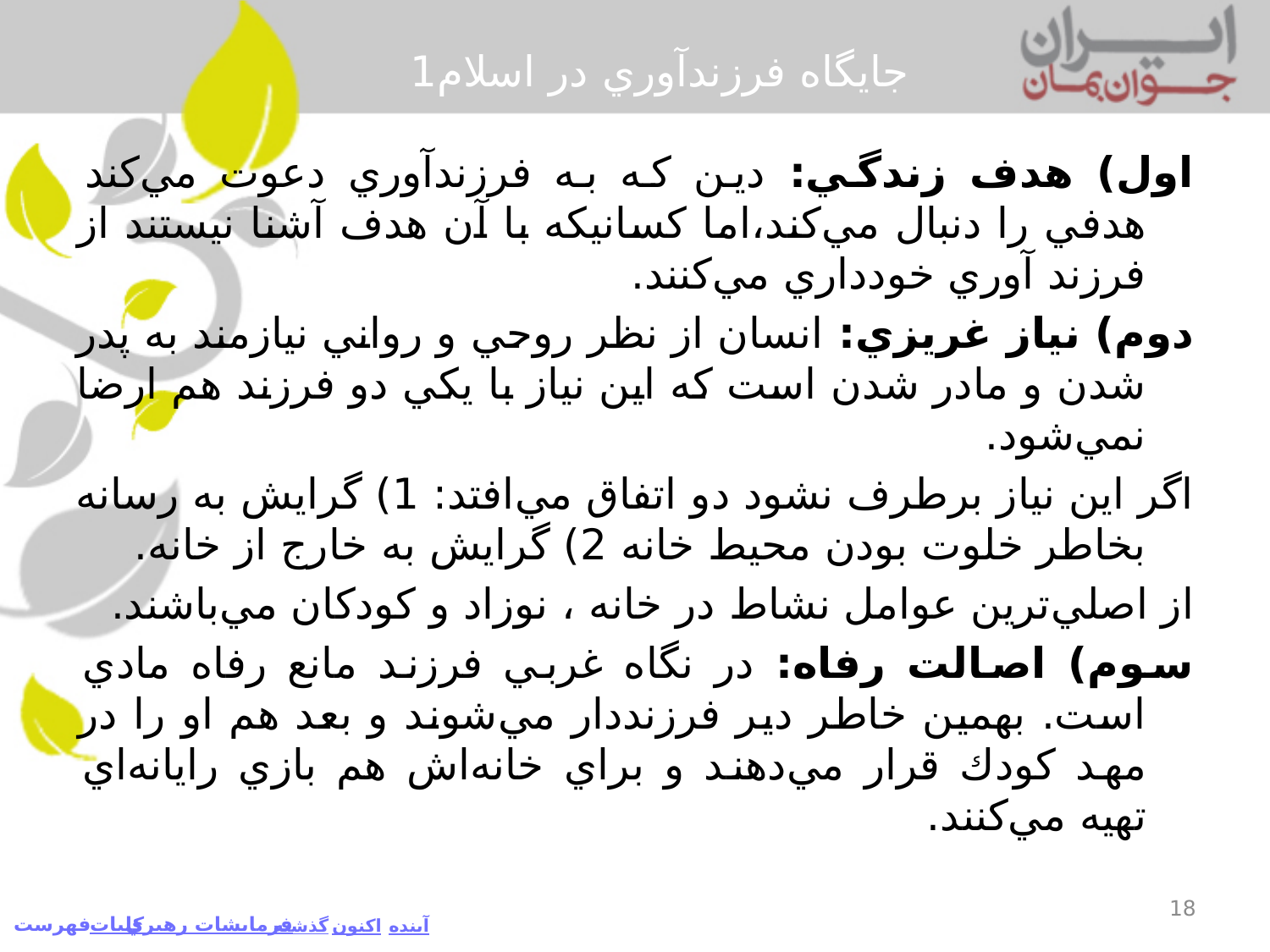

# جايگاه فرزندآوري در اسلام1
اول) هدف زندگي: دين كه به فرزندآوري دعوت مي‌كند هدفي را دنبال مي‌كند،‌اما كسانيكه با آن هدف آشنا نيستند از فرزند آوري خودداري مي‌كنند.
دوم) نياز غريزي: انسان از نظر روحي و رواني نيازمند به پدر شدن و مادر شدن است كه اين نياز با يكي دو فرزند هم ارضا نمي‌شود.
	اگر اين نياز برطرف نشود دو اتفاق مي‌افتد: 1) گرايش به رسانه بخاطر خلوت بودن محيط خانه 2) گرايش به خارج از خانه.
	از اصلي‌ترين عوامل نشاط در خانه ، نوزاد و كودكان مي‌باشند.
سوم) اصالت رفاه: در نگاه غربي فرزند مانع رفاه مادي است. بهمين خاطر دير فرزنددار مي‌شوند و بعد هم او را در مهد كودك قرار مي‌دهند و براي خانه‌‌اش هم بازي رايانه‌اي تهيه مي‌كنند.
18